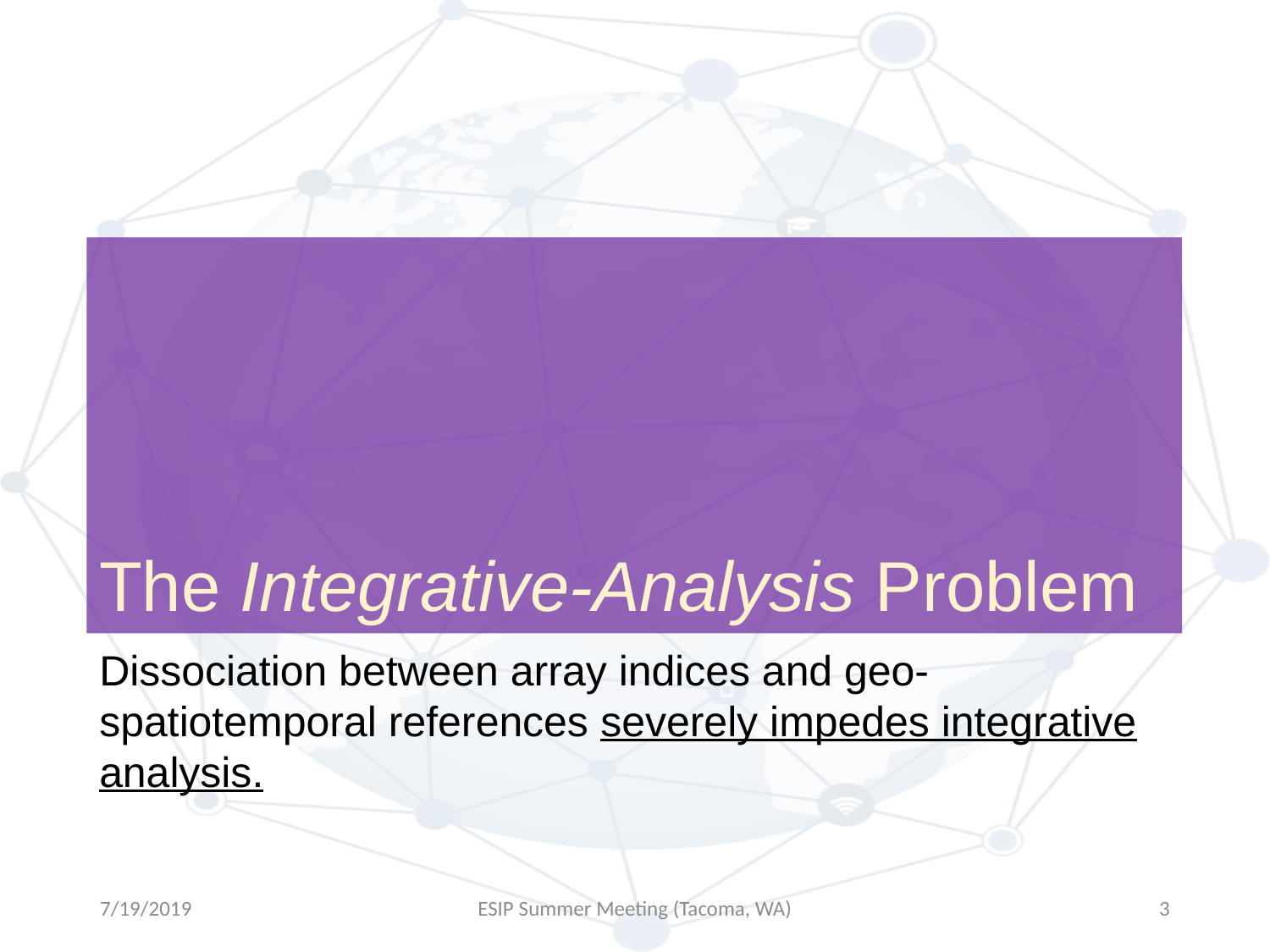

# The Integrative-Analysis Problem
Dissociation between array indices and geo-spatiotemporal references severely impedes integrative analysis.
7/19/2019
ESIP Summer Meeting (Tacoma, WA)
3